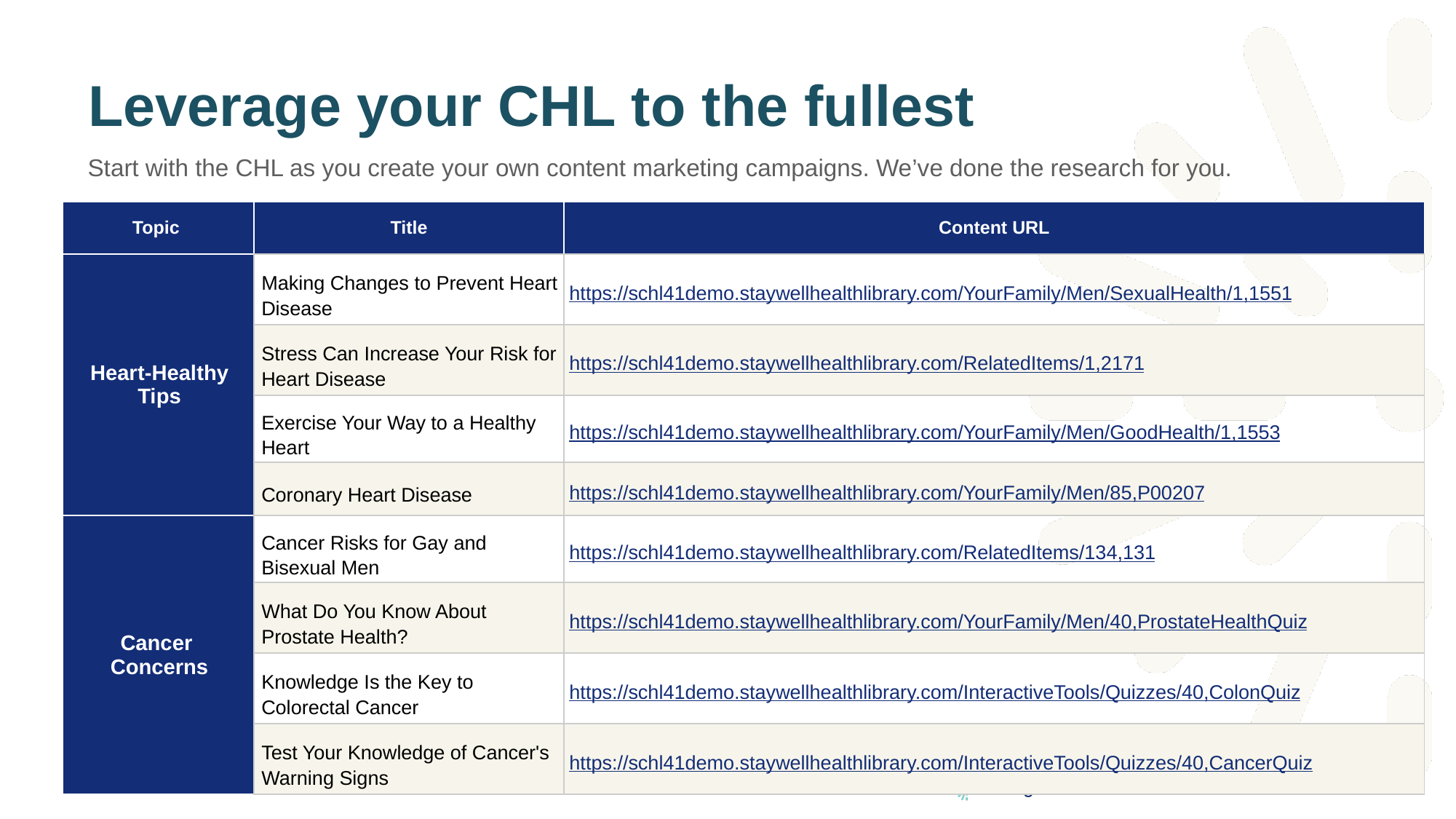

# Leverage your CHL to the fullest
Start with the CHL as you create your own content marketing campaigns. We’ve done the research for you.
| Topic | Title | Content URL |
| --- | --- | --- |
| Heart-Healthy Tips | Making Changes to Prevent Heart Disease | https://schl41demo.staywellhealthlibrary.com/YourFamily/Men/SexualHealth/1,1551 |
|  | Stress Can Increase Your Risk for Heart Disease | https://schl41demo.staywellhealthlibrary.com/RelatedItems/1,2171 |
|  | Exercise Your Way to a Healthy Heart | https://schl41demo.staywellhealthlibrary.com/YourFamily/Men/GoodHealth/1,1553 |
|  | Coronary Heart Disease | https://schl41demo.staywellhealthlibrary.com/YourFamily/Men/85,P00207 |
| Cancer Concerns | Cancer Risks for Gay and Bisexual Men | https://schl41demo.staywellhealthlibrary.com/RelatedItems/134,131 |
|  | What Do You Know About Prostate Health? | https://schl41demo.staywellhealthlibrary.com/YourFamily/Men/40,ProstateHealthQuiz |
|  | Knowledge Is the Key to Colorectal Cancer | https://schl41demo.staywellhealthlibrary.com/InteractiveTools/Quizzes/40,ColonQuiz |
|  | Test Your Knowledge of Cancer's Warning Signs | https://schl41demo.staywellhealthlibrary.com/InteractiveTools/Quizzes/40,CancerQuiz |